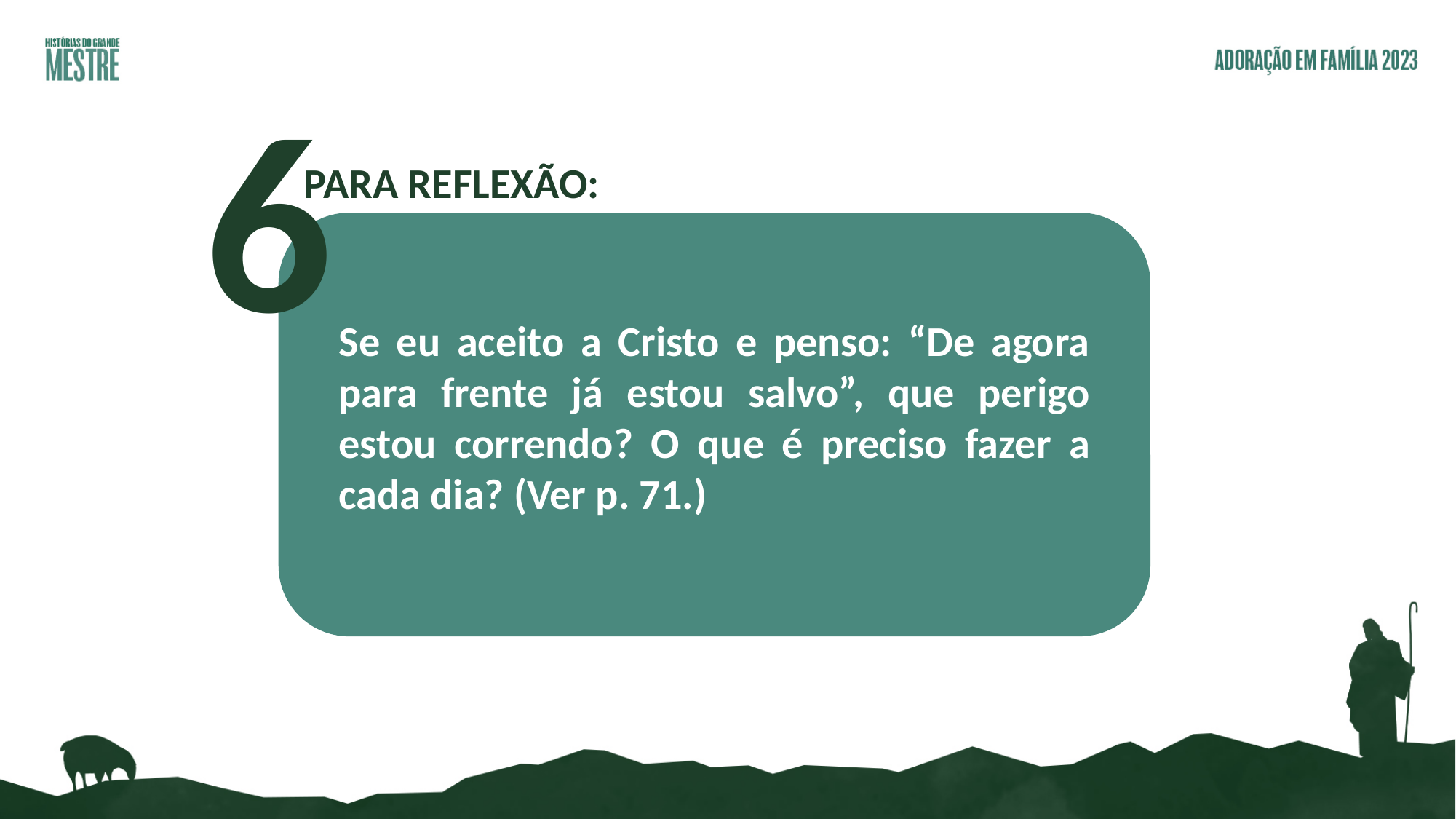

6
PARA REFLEXÃO:

Se eu aceito a Cristo e penso: “De agora para frente já estou salvo”, que perigo estou correndo? O que é preciso fazer a cada dia? (Ver p. 71.)